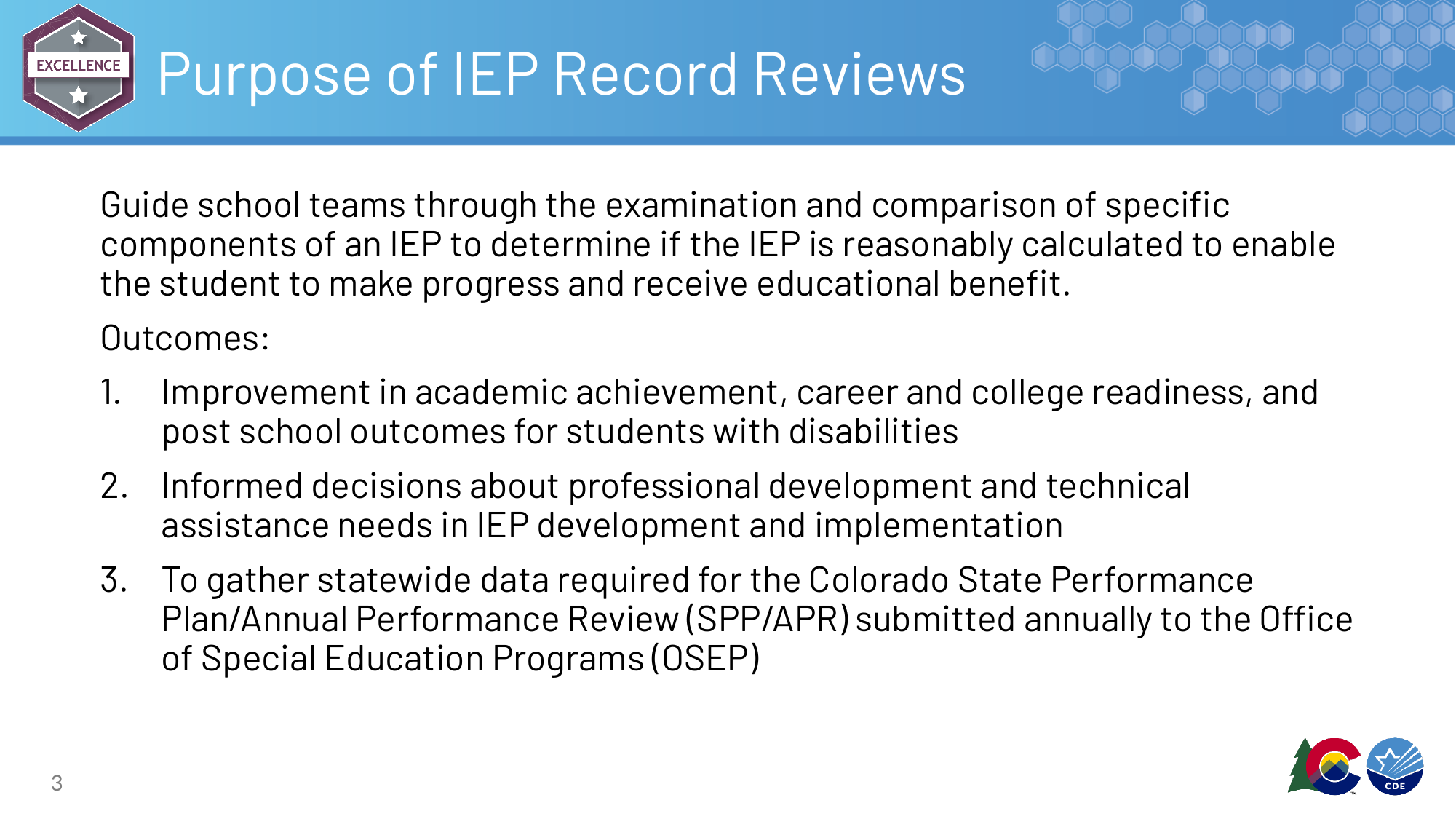

# Purpose of IEP Record Reviews
Guide school teams through the examination and comparison of specific components of an IEP to determine if the IEP is reasonably calculated to enable the student to make progress and receive educational benefit.
Outcomes:
Improvement in academic achievement, career and college readiness, and post school outcomes for students with disabilities
Informed decisions about professional development and technical assistance needs in IEP development and implementation
To gather statewide data required for the Colorado State Performance Plan/Annual Performance Review (SPP/APR) submitted annually to the Office of Special Education Programs (OSEP)
3